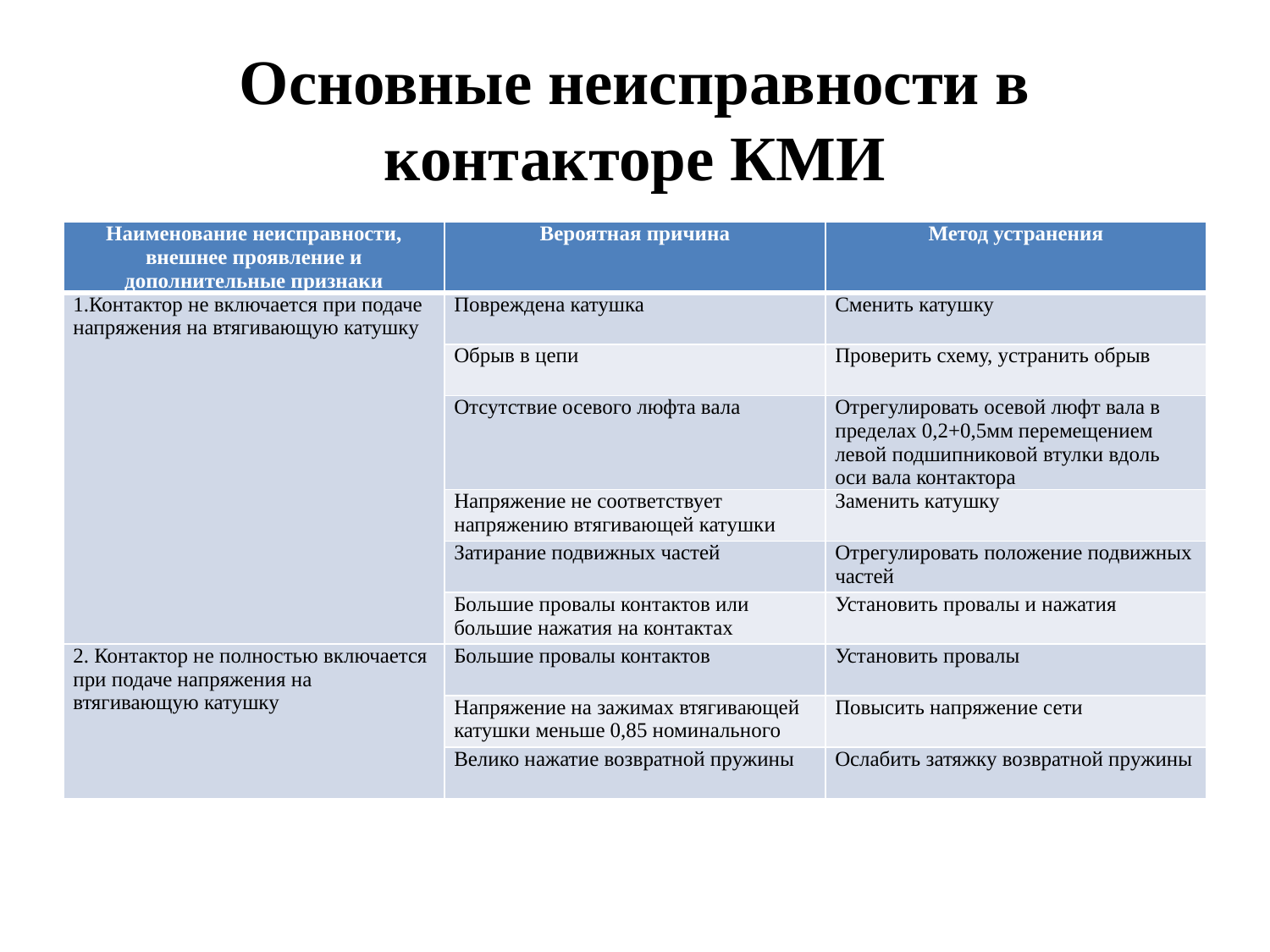

# Основные неисправности в контакторе КМИ
| Наименование неисправности, внешнее проявление и дополнительные признаки | Вероятная причина | Метод устранения |
| --- | --- | --- |
| 1.Контактор не включается при подаче напряжения на втягивающую катушку | Повреждена катушка | Сменить катушку |
|  | Обрыв в цепи | Проверить схему, устранить обрыв |
|  | Отсутствие осевого люфта вала | Отрегулировать осевой люфт вала в пределах 0,2+0,5мм перемещением левой подшипниковой втулки вдоль оси вала контактора |
|  | Напряжение не соответствует напряжению втягивающей катушки | Заменить катушку |
|  | Затирание подвижных частей | Отрегулировать положение подвижных частей |
|  | Большие провалы контактов или большие нажатия на контактах | Установить провалы и нажатия |
| 2. Контактор не полностью включается при подаче напряжения на втягивающую катушку | Большие провалы контактов | Установить провалы |
|  | Напряжение на зажимах втягивающей катушки меньше 0,85 номинального | Повысить напряжение сети |
|  | Велико нажатие возвратной пружины | Ослабить затяжку возвратной пружины |